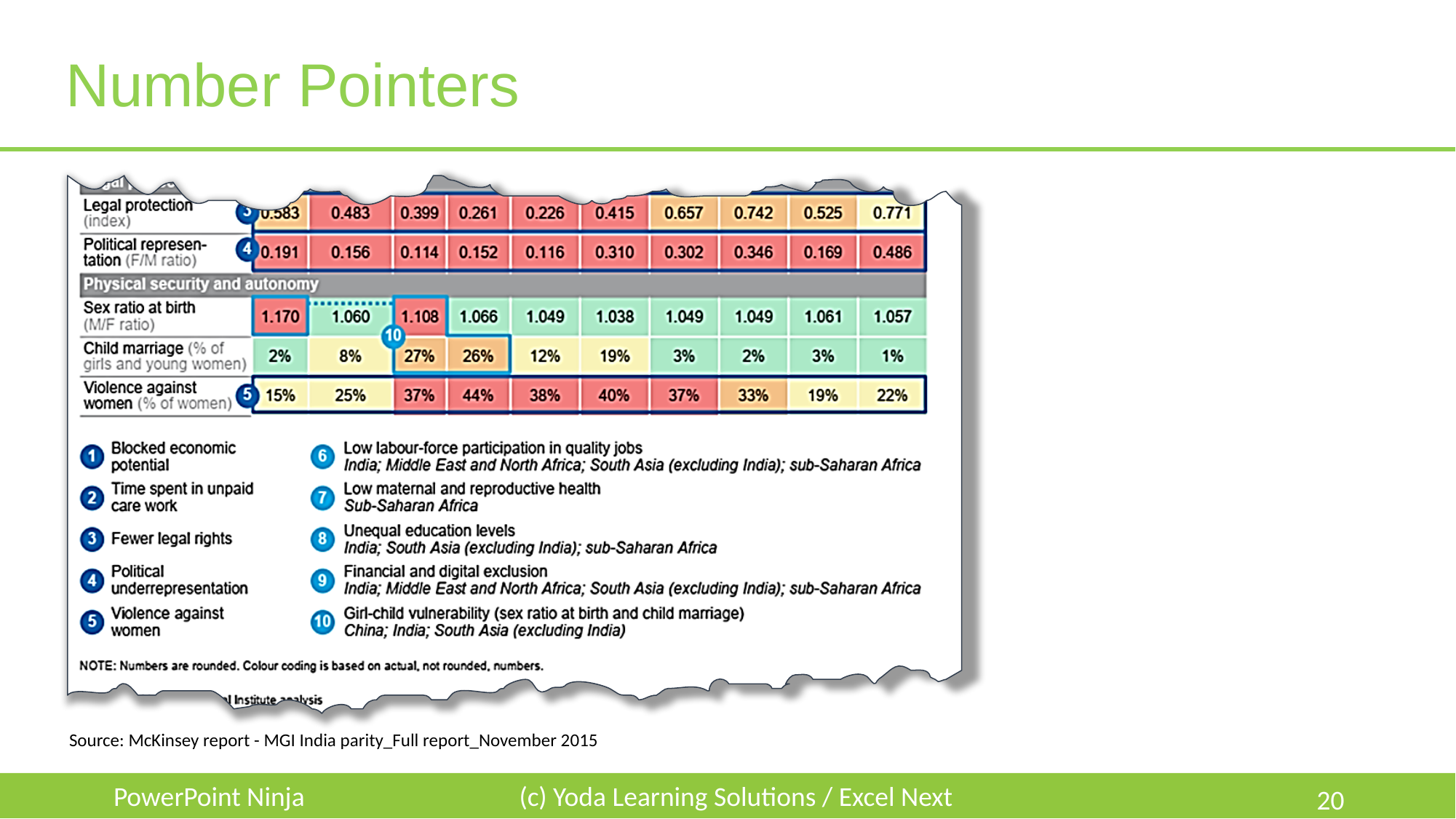

# Number Pointers

Source: McKinsey report - MGI India parity_Full report_November 2015
PowerPoint Ninja
(c) Yoda Learning Solutions / Excel Next
20